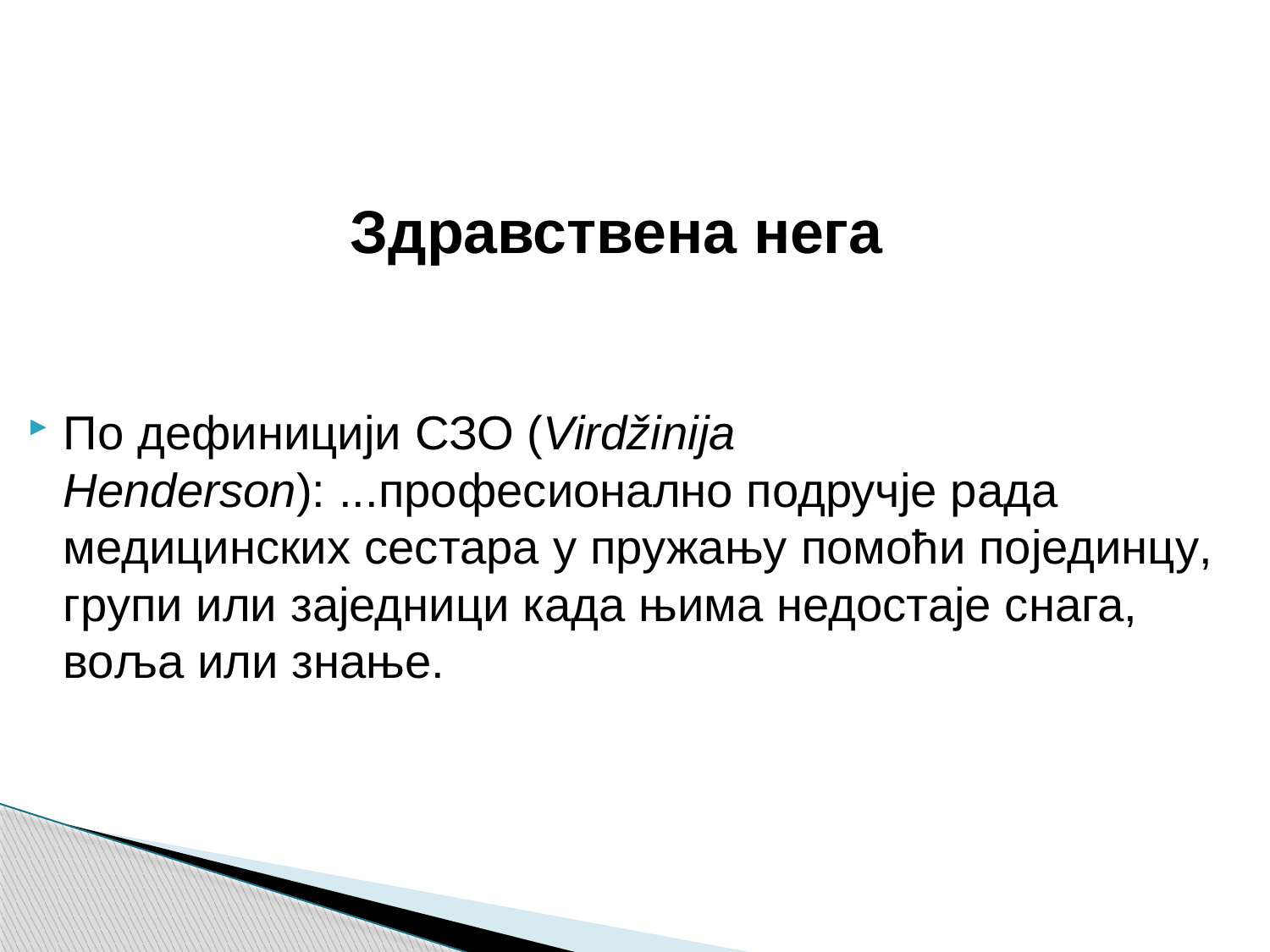

Здравствена нега
По дефиницији СЗО (Virdžinija Henderson): ...професионално подручје рада медицинских сестара у пружању помоћи појединцу, групи или заједници када њима недостаје снага, воља или знање.